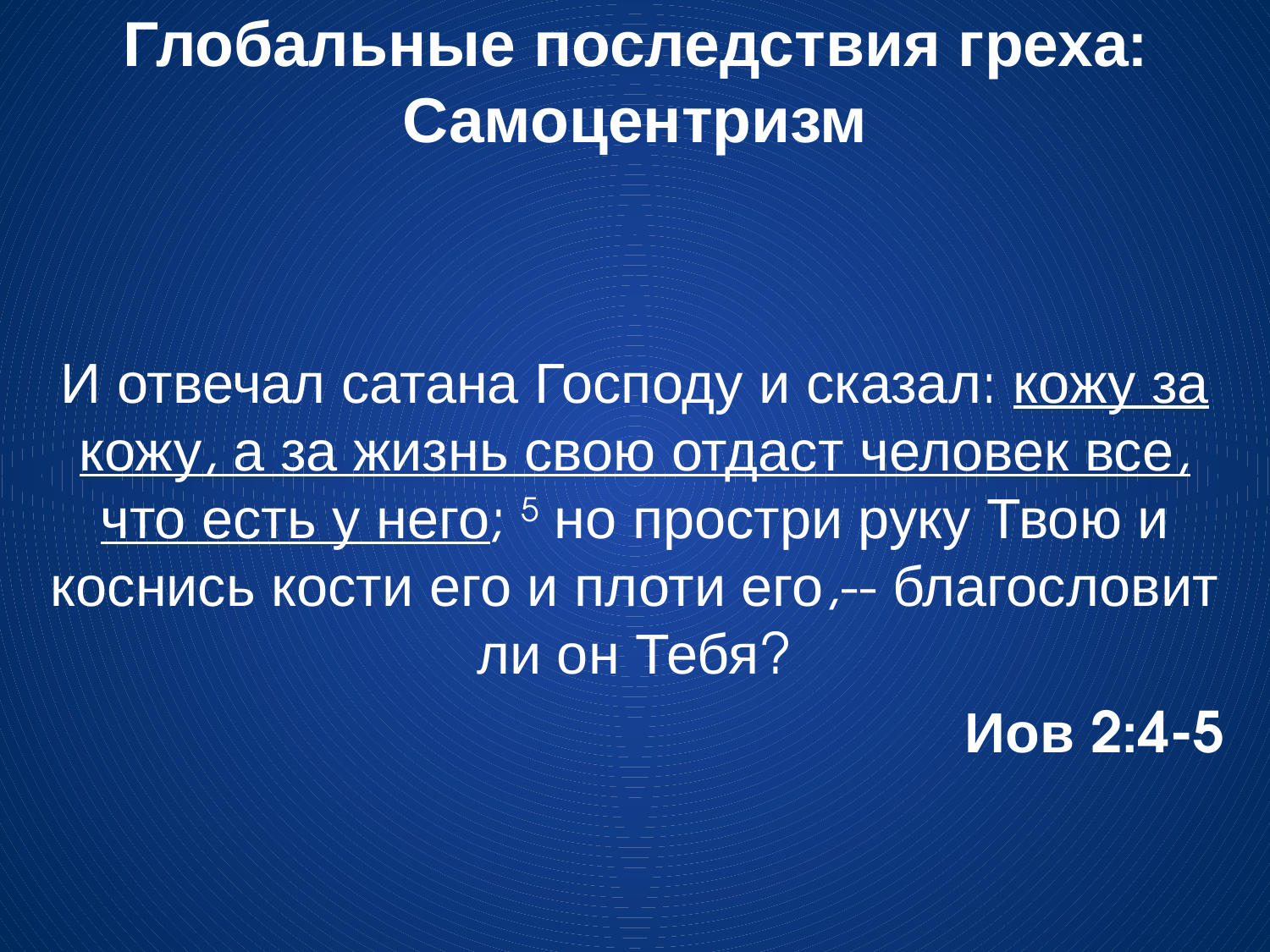

# Глобальные последствия греха: Самоцентризм
И отвечал сатана Господу и сказал: кожу за кожу, а за жизнь свою отдаст человек все, что есть у него; 5 но простри руку Твою и коснись кости его и плоти его,-- благословит ли он Тебя?
Иов 2:4-5